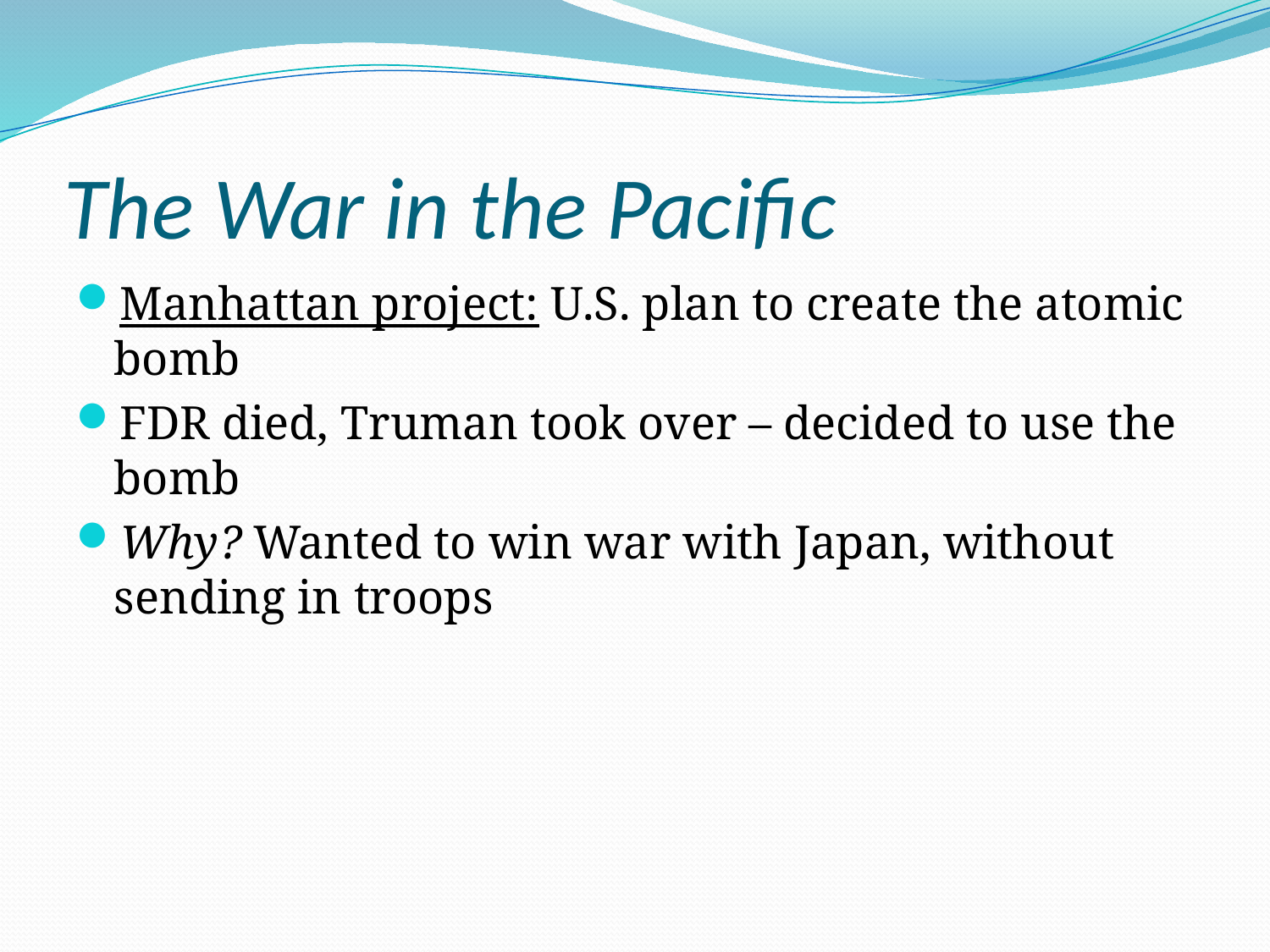

# The War in the Pacific
Manhattan project: U.S. plan to create the atomic bomb
FDR died, Truman took over – decided to use the bomb
Why? Wanted to win war with Japan, without sending in troops